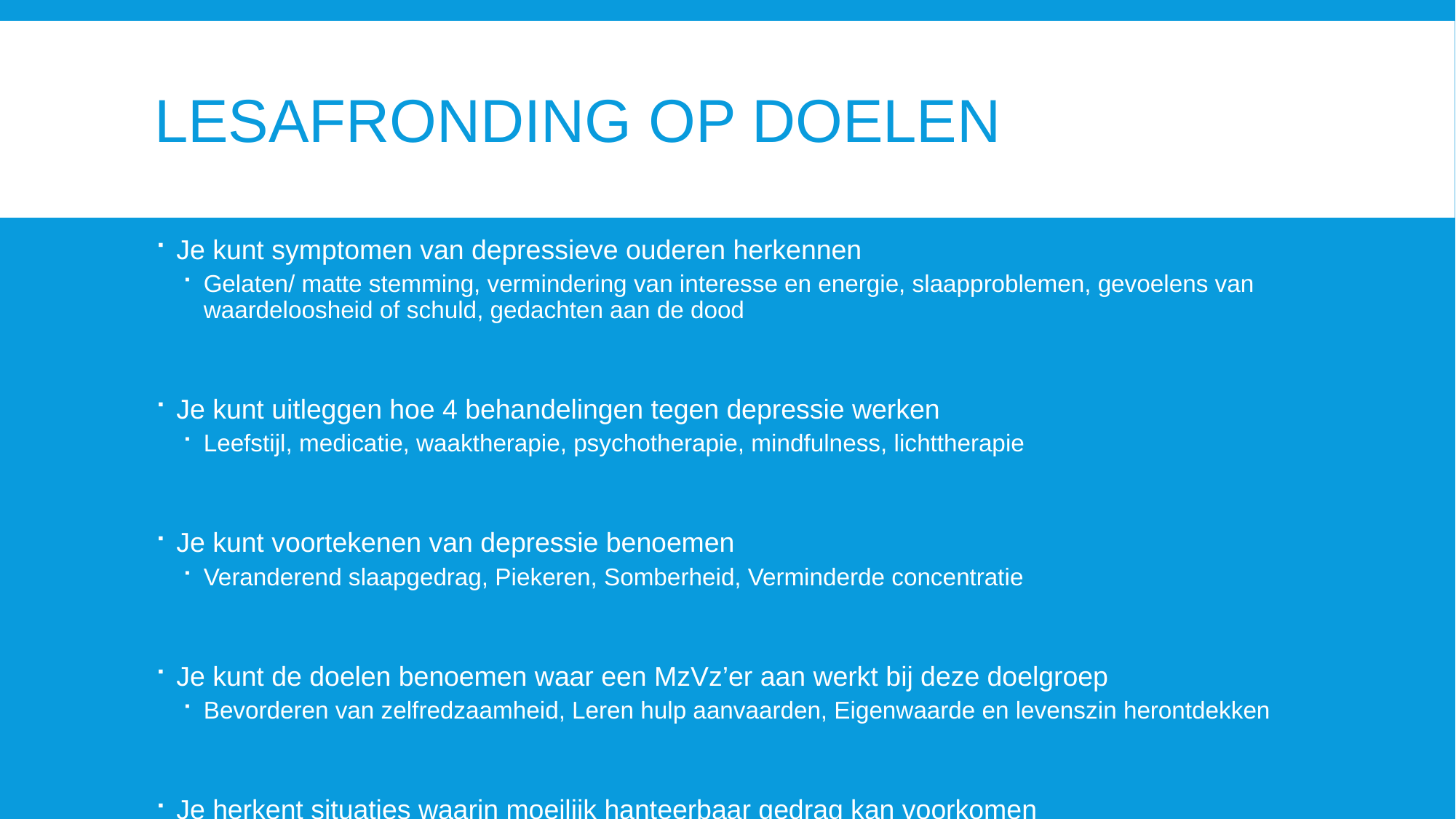

# Lesafronding op doelen
Je kunt symptomen van depressieve ouderen herkennen
Gelaten/ matte stemming, vermindering van interesse en energie, slaapproblemen, gevoelens van waardeloosheid of schuld, gedachten aan de dood

Je kunt uitleggen hoe 4 behandelingen tegen depressie werken
Leefstijl, medicatie, waaktherapie, psychotherapie, mindfulness, lichttherapie

Je kunt voortekenen van depressie benoemen
Veranderend slaapgedrag, Piekeren, Somberheid, Verminderde concentratie

Je kunt de doelen benoemen waar een MzVz’er aan werkt bij deze doelgroep
Bevorderen van zelfredzaamheid, Leren hulp aanvaarden, Eigenwaarde en levenszin herontdekken

Je herkent situaties waarin moeilijk hanteerbaar gedrag kan voorkomen
Opstaan, meningsverschillen, afsluiten voor leuke activiteiten, anderen/ zichzelf afkatten, praten over suïcide